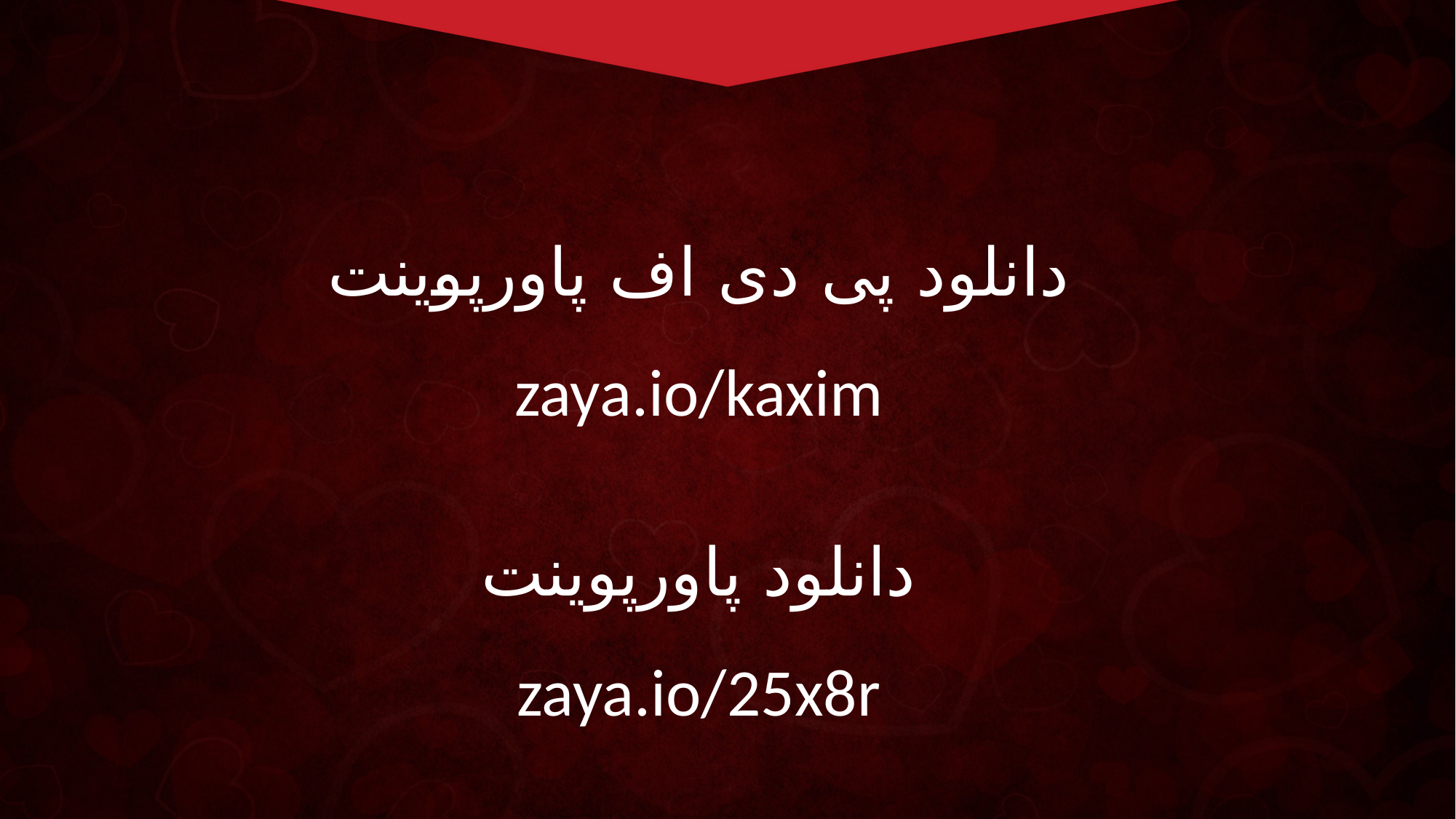

دانلود پی دی اف پاورپوینت
zaya.io/kaxim

دانلود پاورپوینت
zaya.io/25x8r